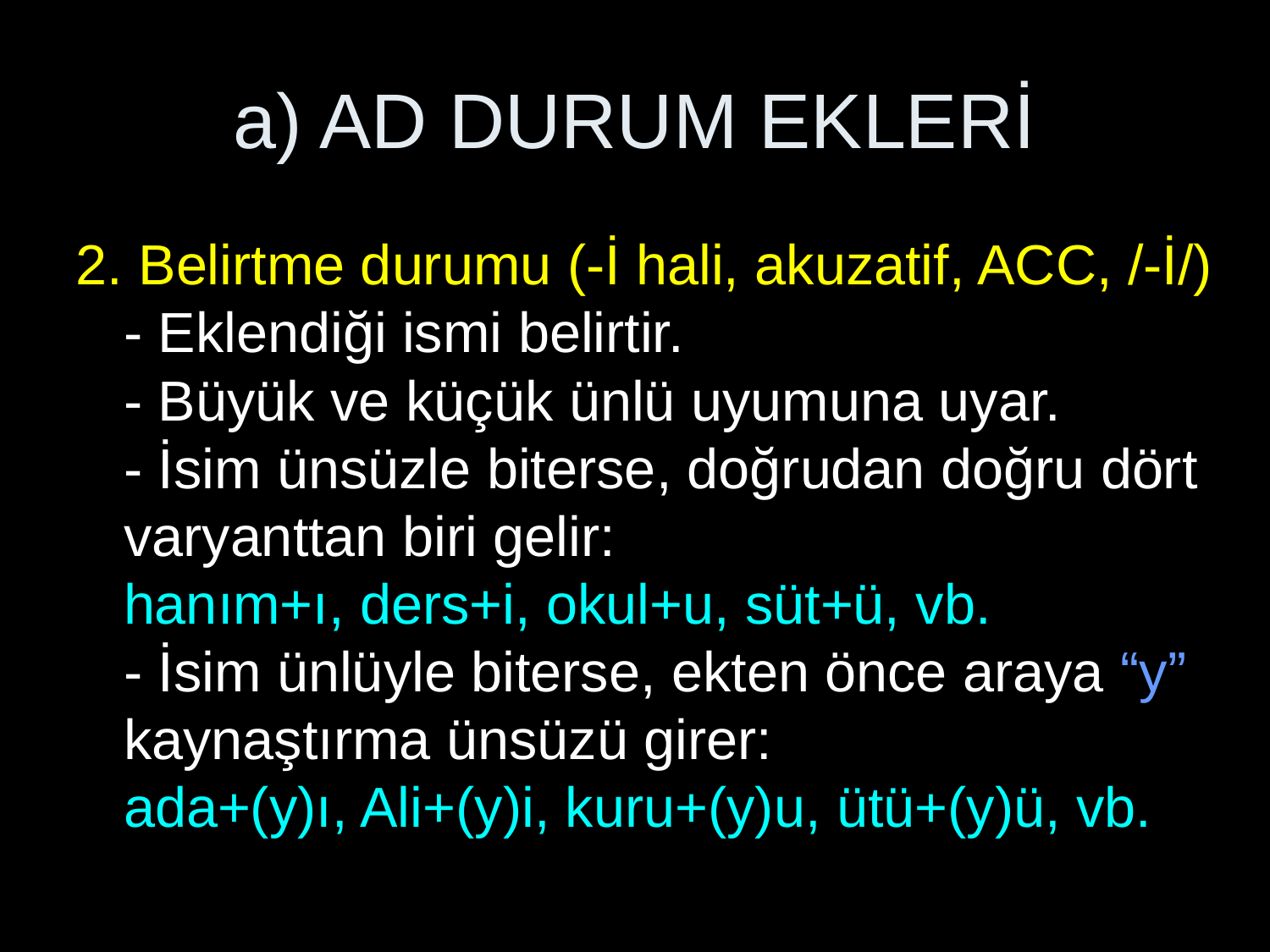

# a) AD DURUM EKLERİ
2. Belirtme durumu (-İ hali, akuzatif, ACC, /-İ/)
- Eklendiği ismi belirtir.
- Büyük ve küçük ünlü uyumuna uyar.
- İsim ünsüzle biterse, doğrudan doğru dört varyanttan biri gelir:
hanım+ı, ders+i, okul+u, süt+ü, vb.
- İsim ünlüyle biterse, ekten önce araya “y” kaynaştırma ünsüzü girer:
ada+(y)ı, Ali+(y)i, kuru+(y)u, ütü+(y)ü, vb.